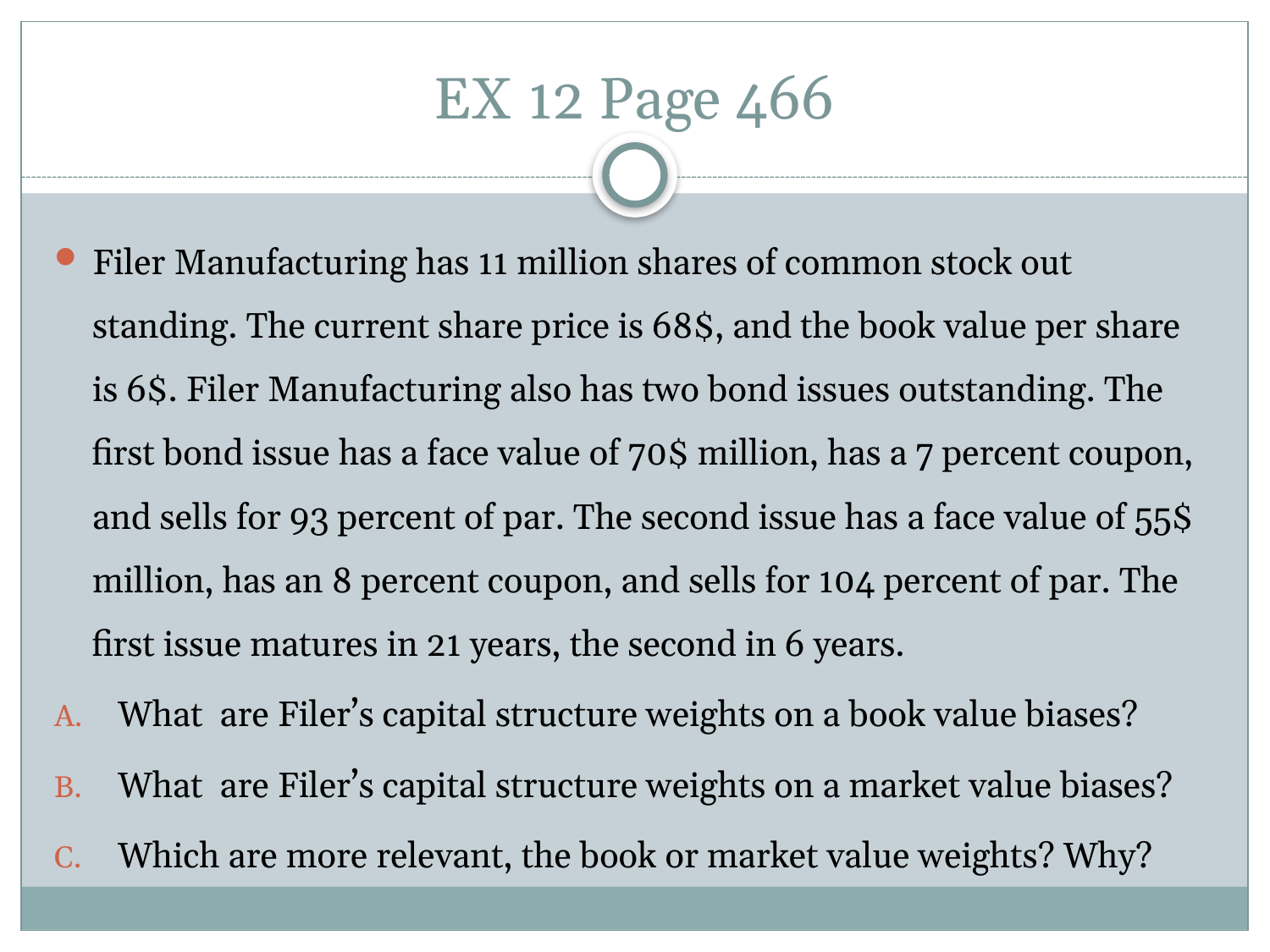

# EX 12 Page 466
Filer Manufacturing has 11 million shares of common stock out standing. The current share price is 68$, and the book value per share is 6$. Filer Manufacturing also has two bond issues outstanding. The first bond issue has a face value of 70$ million, has a 7 percent coupon, and sells for 93 percent of par. The second issue has a face value of 55$ million, has an 8 percent coupon, and sells for 104 percent of par. The first issue matures in 21 years, the second in 6 years.
What  are Filer’s capital structure weights on a book value biases?
What  are Filer’s capital structure weights on a market value biases?
Which are more relevant, the book or market value weights? Why?